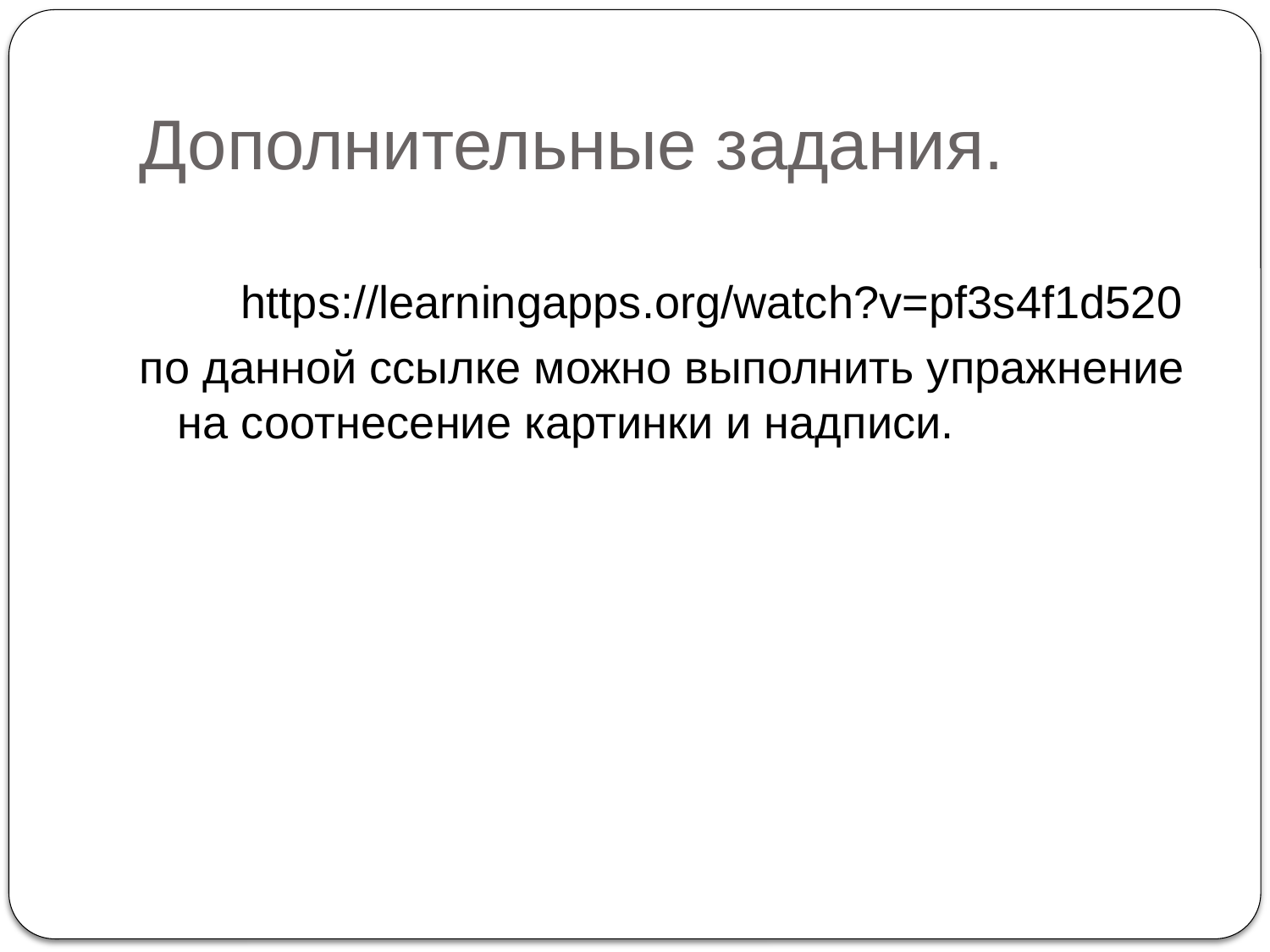

# Дополнительные задания.

        https://learningapps.org/watch?v=pf3s4f1d520
по данной ссылке можно выполнить упражнение на соотнесение картинки и надписи.